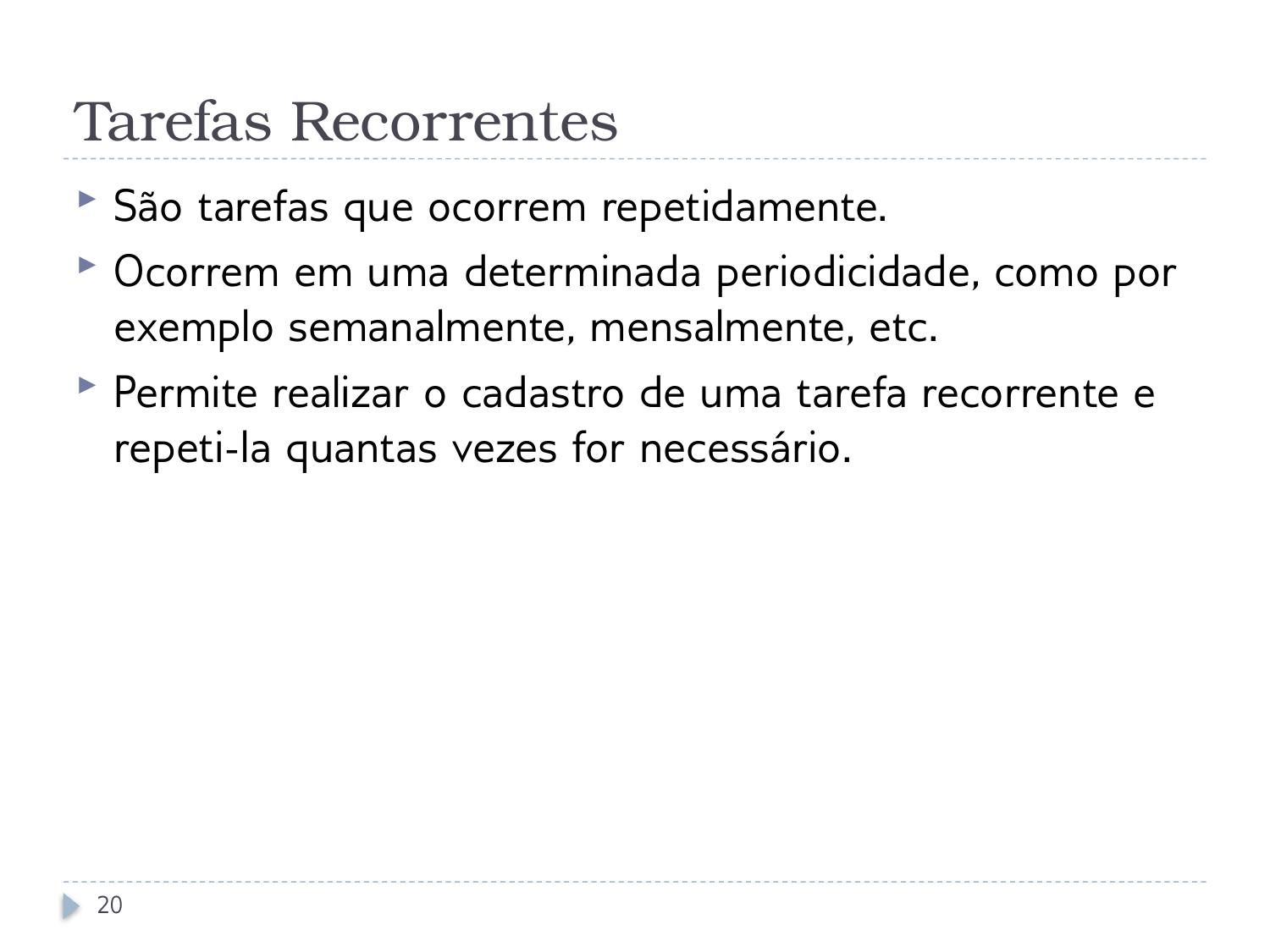

# Tarefas Recorrentes
São tarefas que ocorrem repetidamente.
Ocorrem em uma determinada periodicidade, como por exemplo semanalmente, mensalmente, etc.
Permite realizar o cadastro de uma tarefa recorrente e repeti-la quantas vezes for necessário.

20